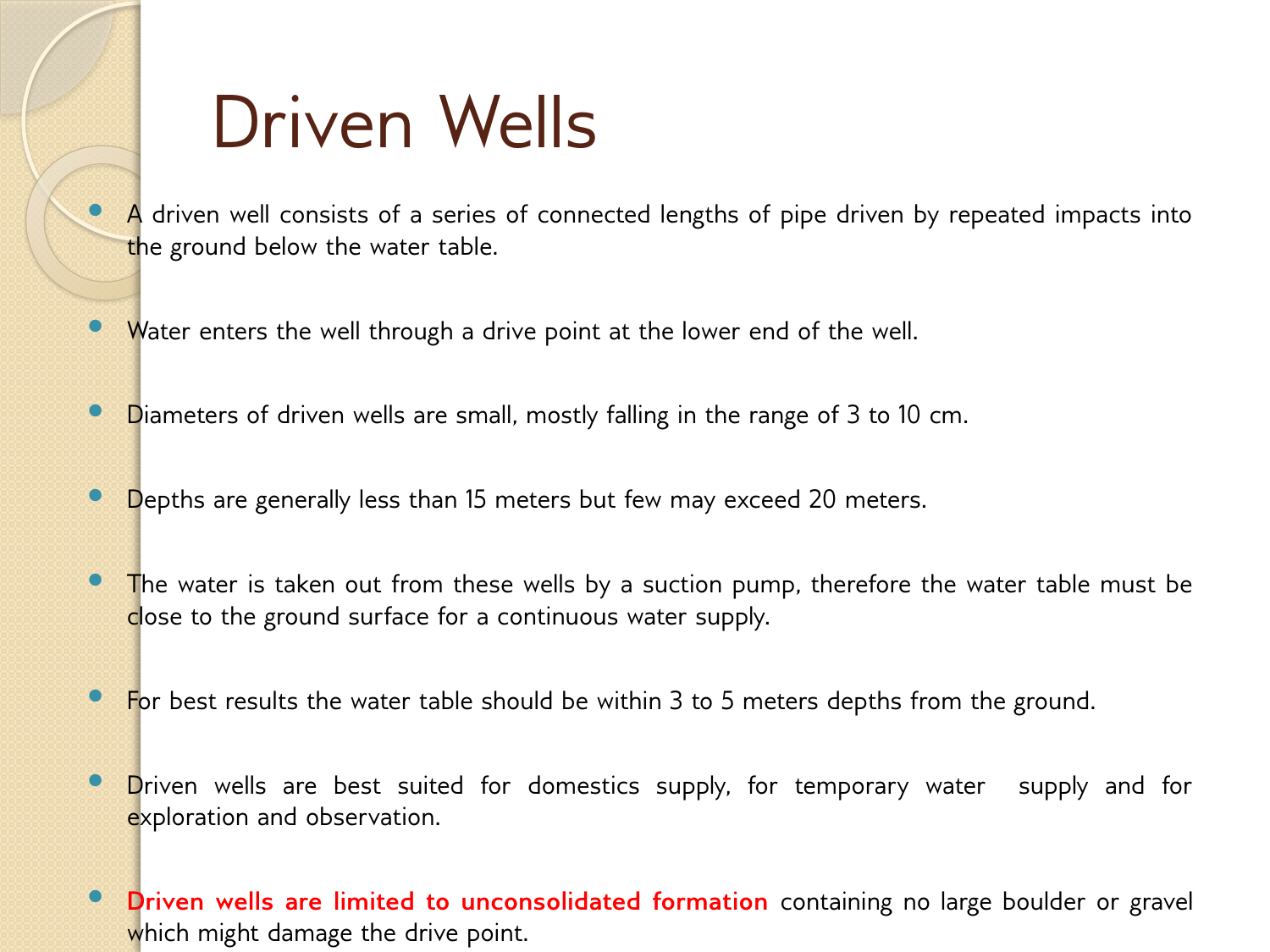

# Driven Wells
A driven well consists of a series of connected lengths of pipe driven by repeated impacts into the ground below the water table.

Water enters the well through a drive point at the lower end of the well.

Diameters of driven wells are small, mostly falling in the range of 3 to 10 cm.

Depths are generally less than 15 meters but few may exceed 20 meters.

The water is taken out from these wells by a suction pump, therefore the water table must be close to the ground surface for a continuous water supply.

For best results the water table should be within 3 to 5 meters depths from the ground.

Driven wells are best suited for domestics supply, for temporary water  supply and for exploration and observation.

Driven wells are limited to unconsolidated formation containing no large boulder or gravel which might damage the drive point.

The advantage of driven well is that it can be constructed within a short time at low cost and even by one person.